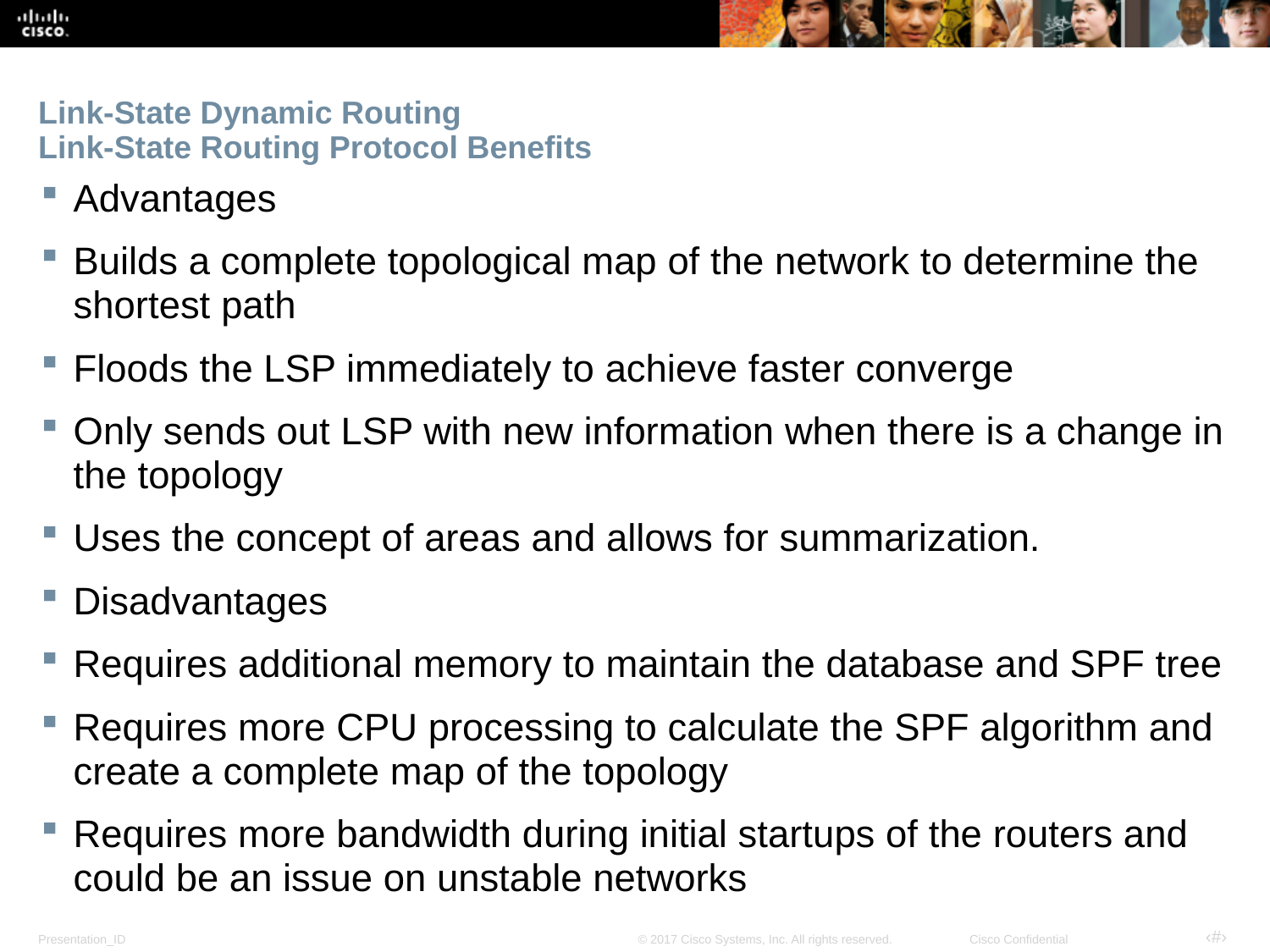

# Link-State Dynamic Routing Link-State Routing Protocol Benefits
Advantages
Builds a complete topological map of the network to determine the shortest path
Floods the LSP immediately to achieve faster converge
Only sends out LSP with new information when there is a change in the topology
Uses the concept of areas and allows for summarization.
Disadvantages
Requires additional memory to maintain the database and SPF tree
Requires more CPU processing to calculate the SPF algorithm and create a complete map of the topology
Requires more bandwidth during initial startups of the routers and could be an issue on unstable networks